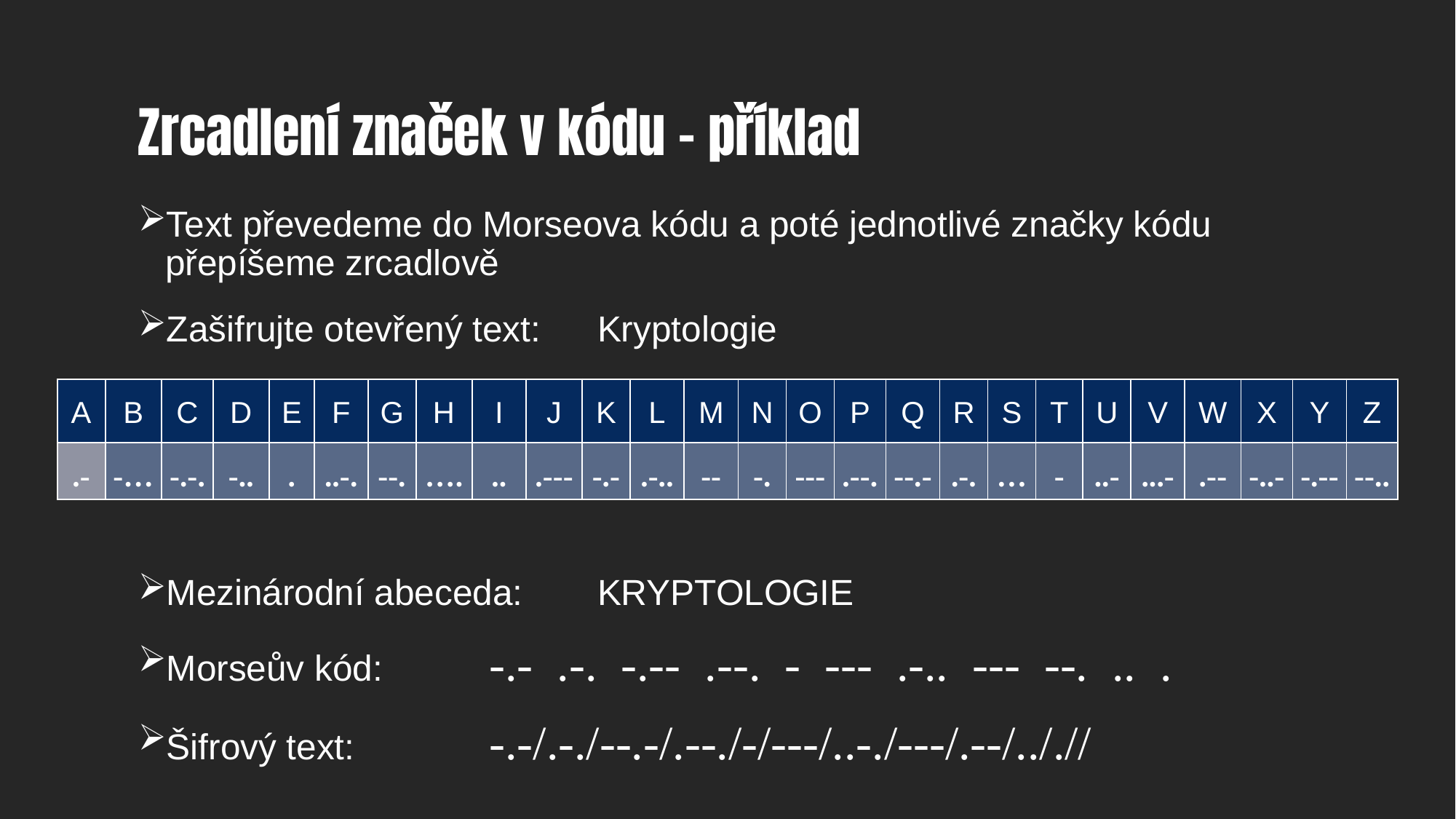

# Zrcadlení značek v kódu - příklad
Text převedeme do Morseova kódu a poté jednotlivé značky kódu přepíšeme zrcadlově
Zašifrujte otevřený text:	Kryptologie

Mezinárodní abeceda:	KRYPTOLOGIE
Morseův kód: 		-.-  .-.  -.--  .--.  -  ---  .-..  ---  --.  ..  .
Šifrový text:	 		-.-/.-./--.-/.--./-/---/..-./---/.--/.././/

| A | B | C | D | E | F | G | H | I | J | K | L | M | N | O | P | Q | R | S | T | U | V | W | X | Y | Z |
| --- | --- | --- | --- | --- | --- | --- | --- | --- | --- | --- | --- | --- | --- | --- | --- | --- | --- | --- | --- | --- | --- | --- | --- | --- | --- |
| .- | -… | -.-. | -.. | . | ..-. | --. | …. | .. | .--- | -.- | .-.. | -- | -. | --- | .--. | --.- | .-. | … | - | ..- | ...- | .-- | -..- | -.-- | --.. |